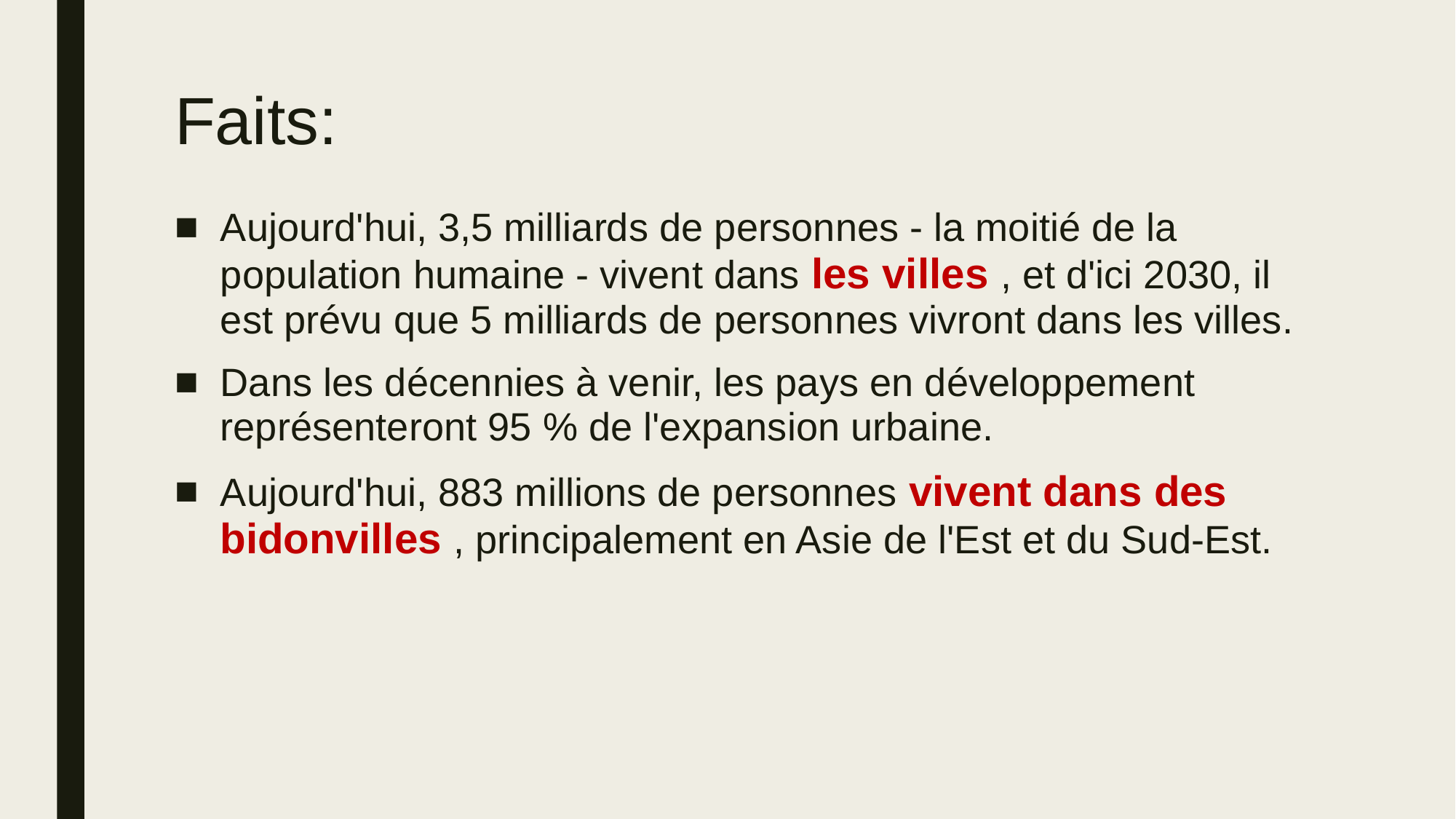

# Faits:
Aujourd'hui, 3,5 milliards de personnes - la moitié de la population humaine - vivent dans les villes , et d'ici 2030, il est prévu que 5 milliards de personnes vivront dans les villes.
Dans les décennies à venir, les pays en développement représenteront 95 % de l'expansion urbaine.
Aujourd'hui, 883 millions de personnes vivent dans des bidonvilles , principalement en Asie de l'Est et du Sud-Est.